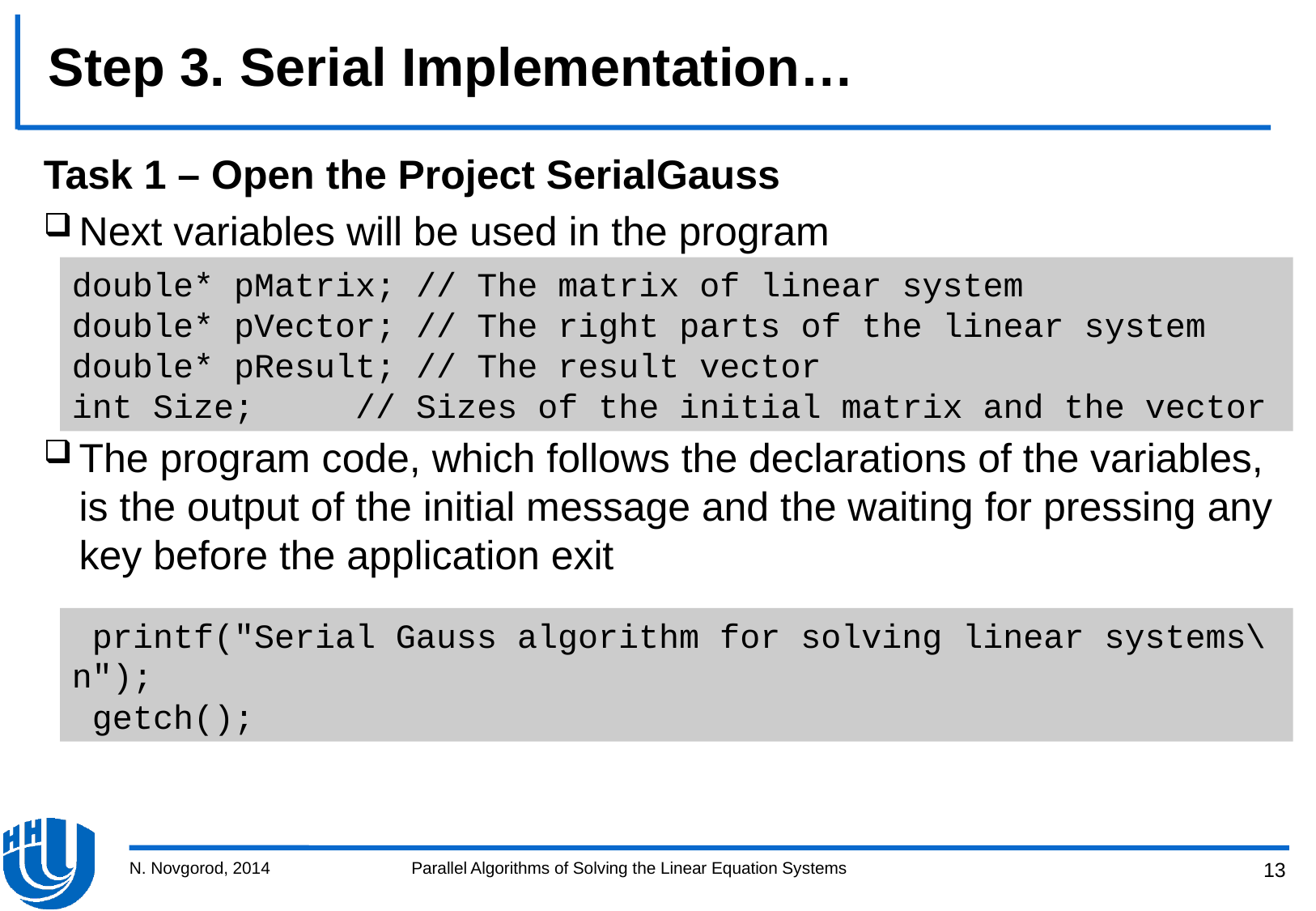

# Step 3. Serial Implementation…
Task 1 – Open the Project SerialGauss
Next variables will be used in the program

The program code, which follows the declarations of the variables, is the output of the initial message and the waiting for pressing any key before the application exit
double* pMatrix; // The matrix of linear system
double* pVector; // The right parts of the linear system
double* pResult; // The result vector
int Size;     // Sizes of the initial matrix and the vector
 printf("Serial Gauss algorithm for solving linear systems\n");
 getch();
N. Novgorod, 2014
Parallel Algorithms of Solving the Linear Equation Systems
13